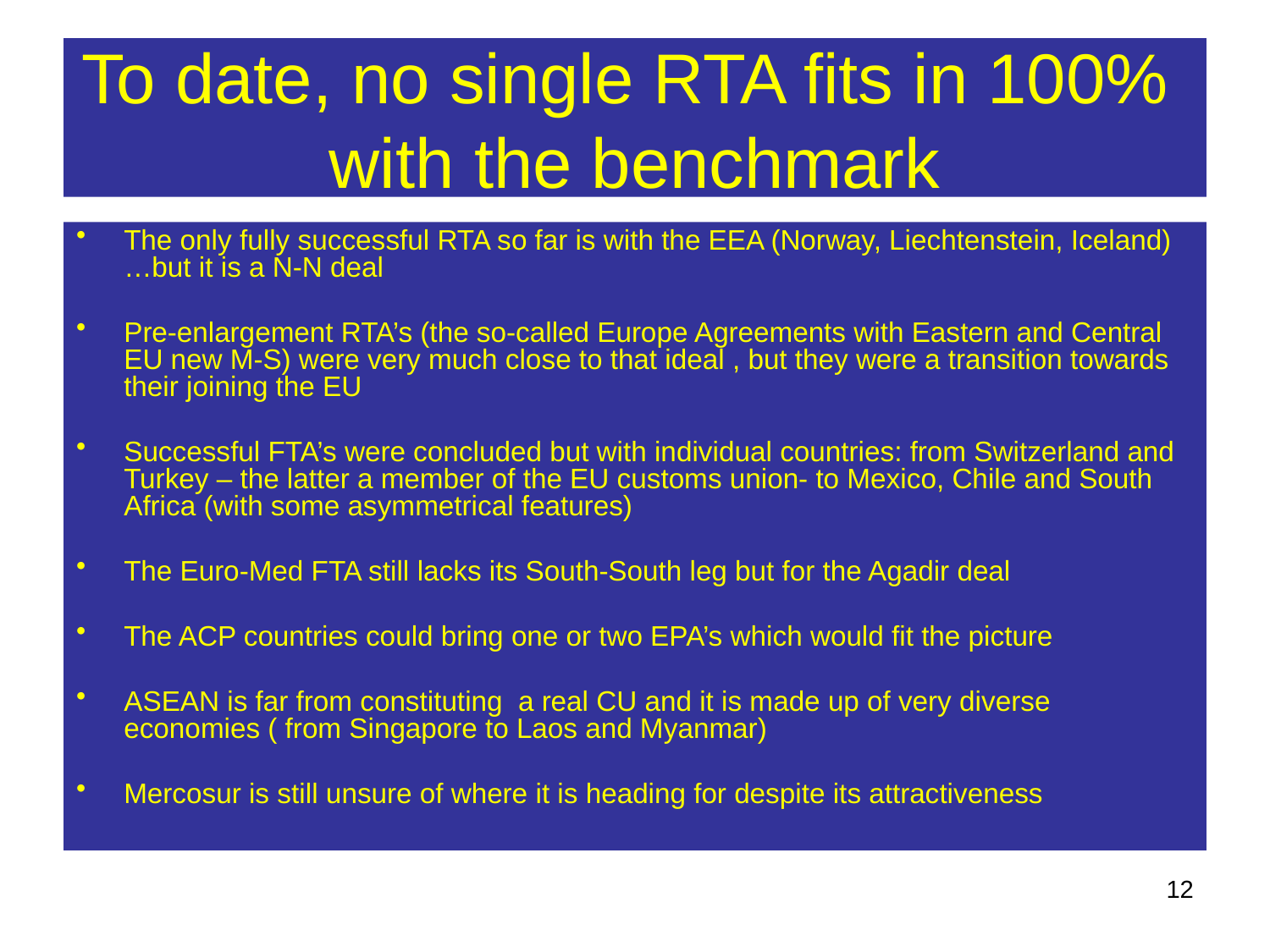

# To date, no single RTA fits in 100%  with the benchmark
The only fully successful RTA so far is with the EEA (Norway, Liechtenstein, Iceland)…but it is a N-N deal

Pre-enlargement RTA’s (the so-called Europe Agreements with Eastern and Central EU new M-S) were very much close to that ideal , but they were a transition towards their joining the EU

Successful FTA’s were concluded but with individual countries: from Switzerland and Turkey – the latter a member of the EU customs union- to Mexico, Chile and South Africa (with some asymmetrical features)

The Euro-Med FTA still lacks its South-South leg but for the Agadir deal

The ACP countries could bring one or two EPA’s which would fit the picture

ASEAN is far from constituting  a real CU and it is made up of very diverse economies ( from Singapore to Laos and Myanmar)

Mercosur is still unsure of where it is heading for despite its attractiveness

12